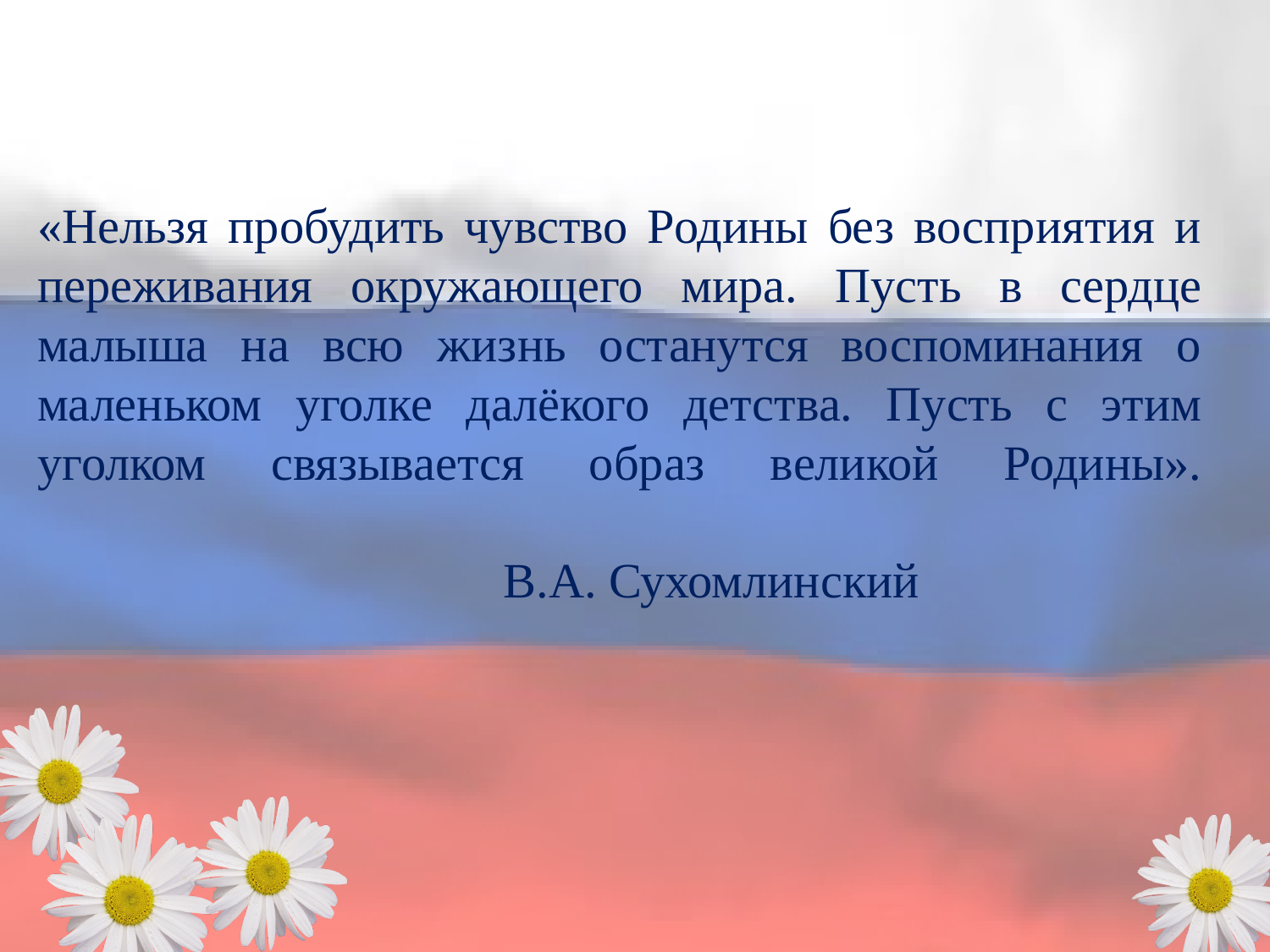

«Нельзя пробудить чувство Родины без восприятия и переживания окружающего мира. Пусть в сердце малыша на всю жизнь останутся воспоминания о маленьком уголке далёкого детства. Пусть с этим уголком связывается образ великой Родины».
                                      В.А. Сухомлинский